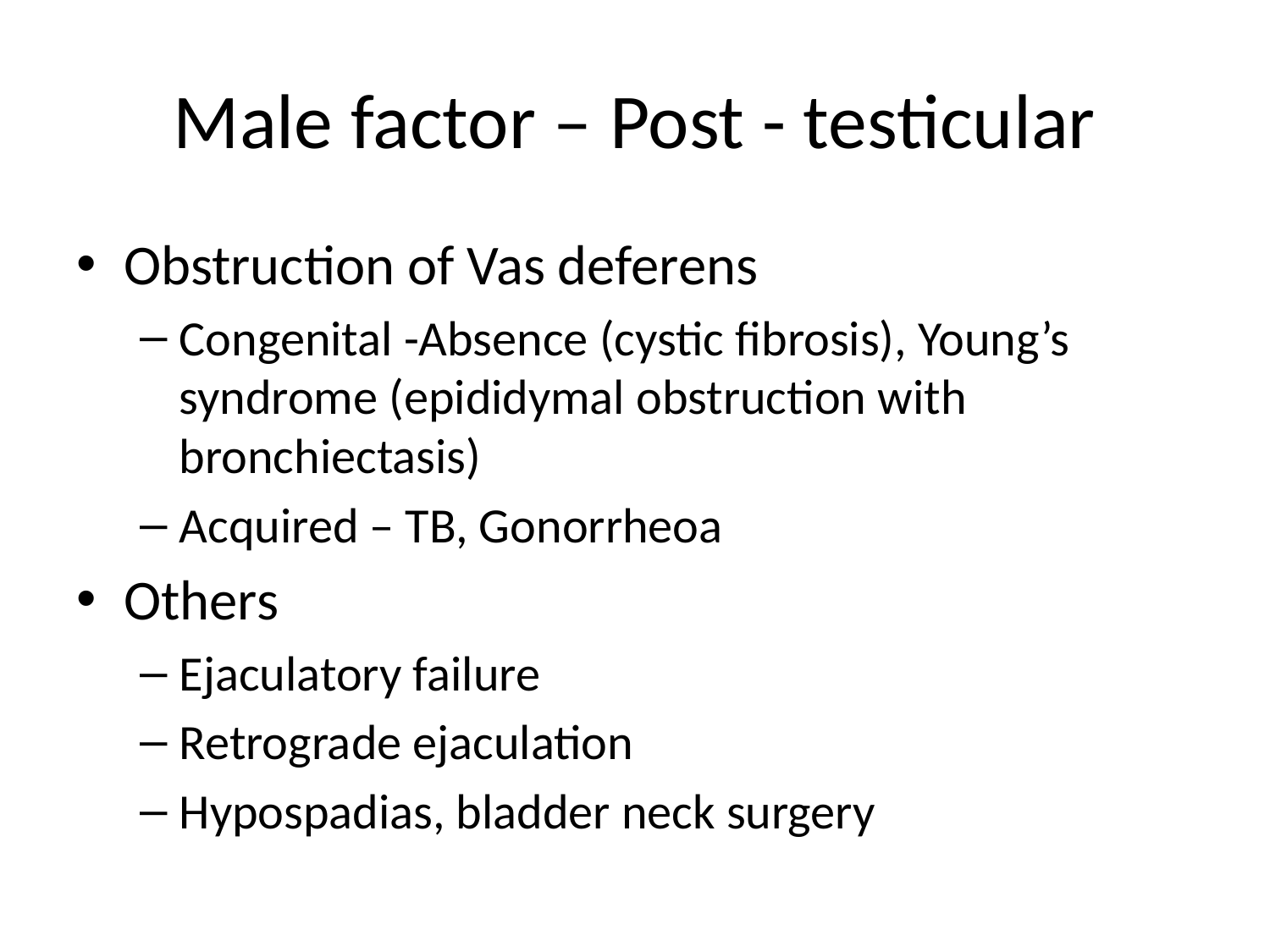

# Male factor – Post - testicular
Obstruction of Vas deferens
Congenital -Absence (cystic fibrosis), Young’s syndrome (epididymal obstruction with bronchiectasis)
Acquired – TB, Gonorrheoa
Others
Ejaculatory failure
Retrograde ejaculation
Hypospadias, bladder neck surgery